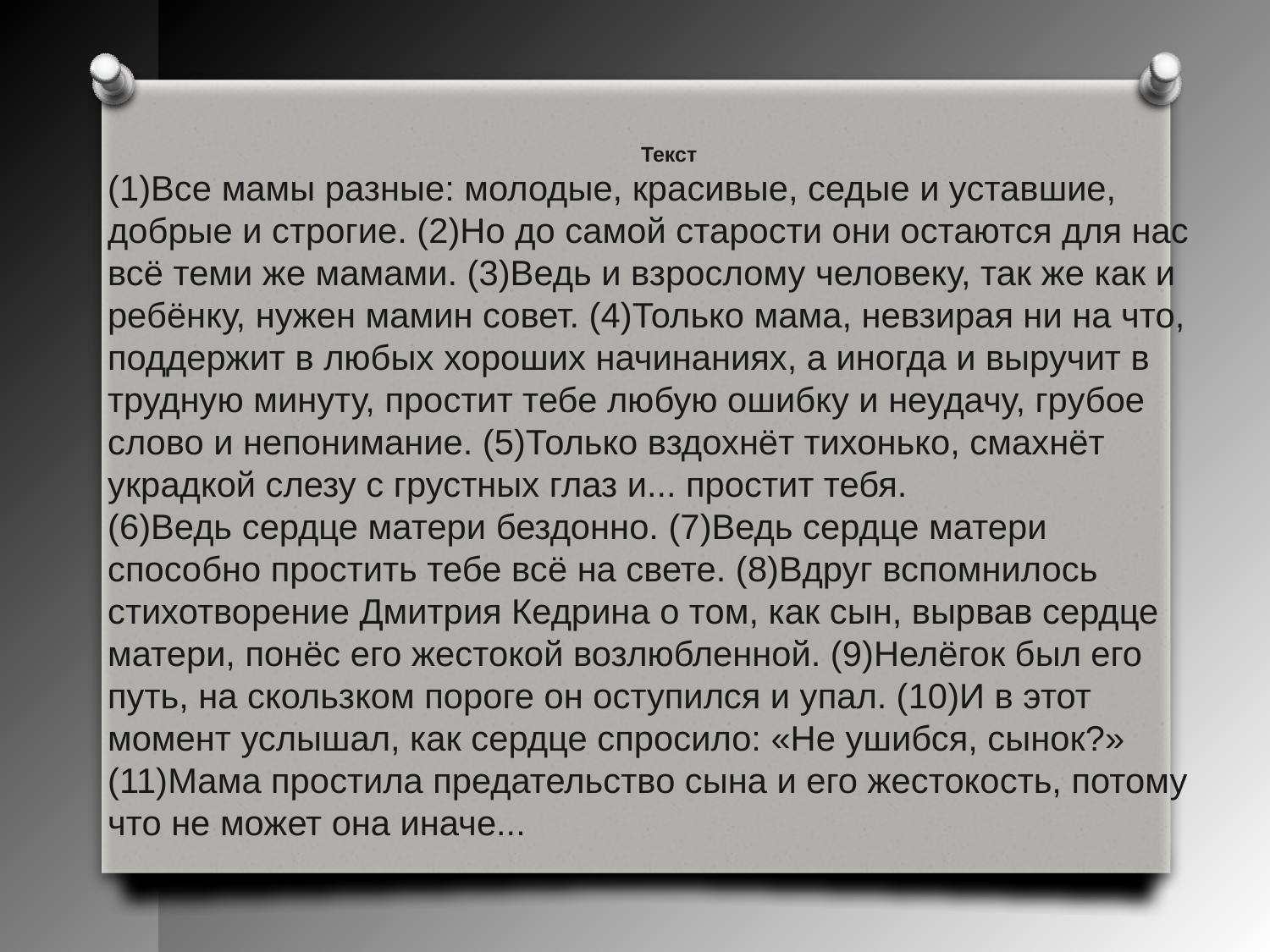

Текст
(1)Все мамы разные: молодые, красивые, седые и уставшие, добрые и строгие. (2)Но до самой старости они остаются для нас всё теми же мамами. (3)Ведь и взрослому человеку, так же как и ребёнку, нужен мамин совет. (4)Только мама, невзирая ни на что, поддержит в любых хороших начинаниях, а иногда и выручит в трудную минуту, простит тебе любую ошибку и неудачу, грубое слово и непонимание. (5)Только вздохнёт тихонько, смахнёт украдкой слезу с грустных глаз и... простит тебя.
(6)Ведь сердце матери бездонно. (7)Ведь сердце матери способно простить тебе всё на свете. (8)Вдруг вспомнилось стихотворение Дмитрия Кедрина о том, как сын, вырвав сердце матери, понёс его жестокой возлюбленной. (9)Нелёгок был его путь, на скользком пороге он оступился и упал. (10)И в этот момент услышал, как сердце спросило: «Не ушибся, сынок?» (11)Мама простила предательство сына и его жестокость, потому что не может она иначе...